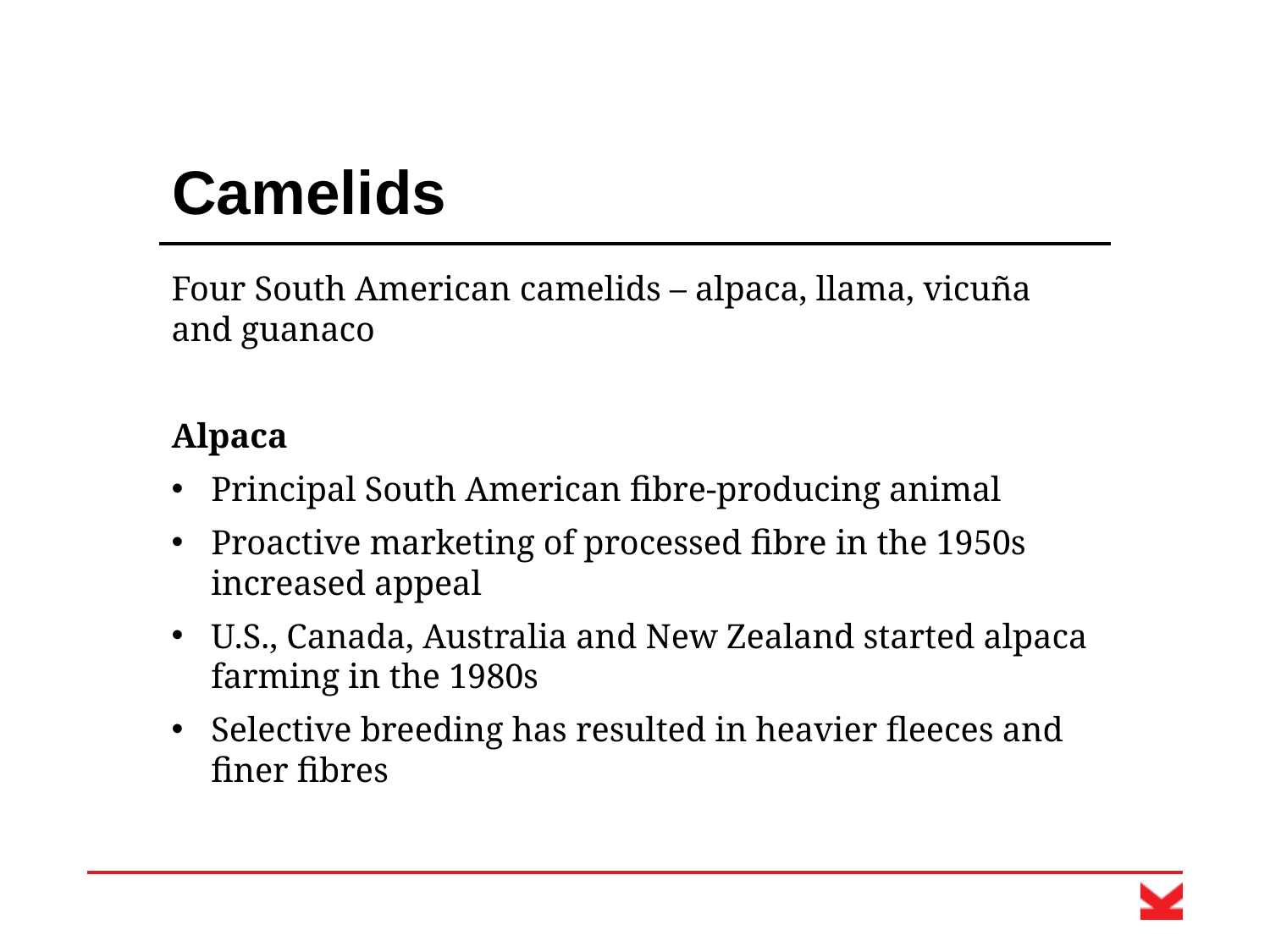

# Camelids
Four South American camelids – alpaca, llama, vicuña and guanaco

Alpaca
Principal South American fibre-producing animal
Proactive marketing of processed fibre in the 1950s increased appeal
U.S., Canada, Australia and New Zealand started alpaca farming in the 1980s
Selective breeding has resulted in heavier fleeces and finer fibres